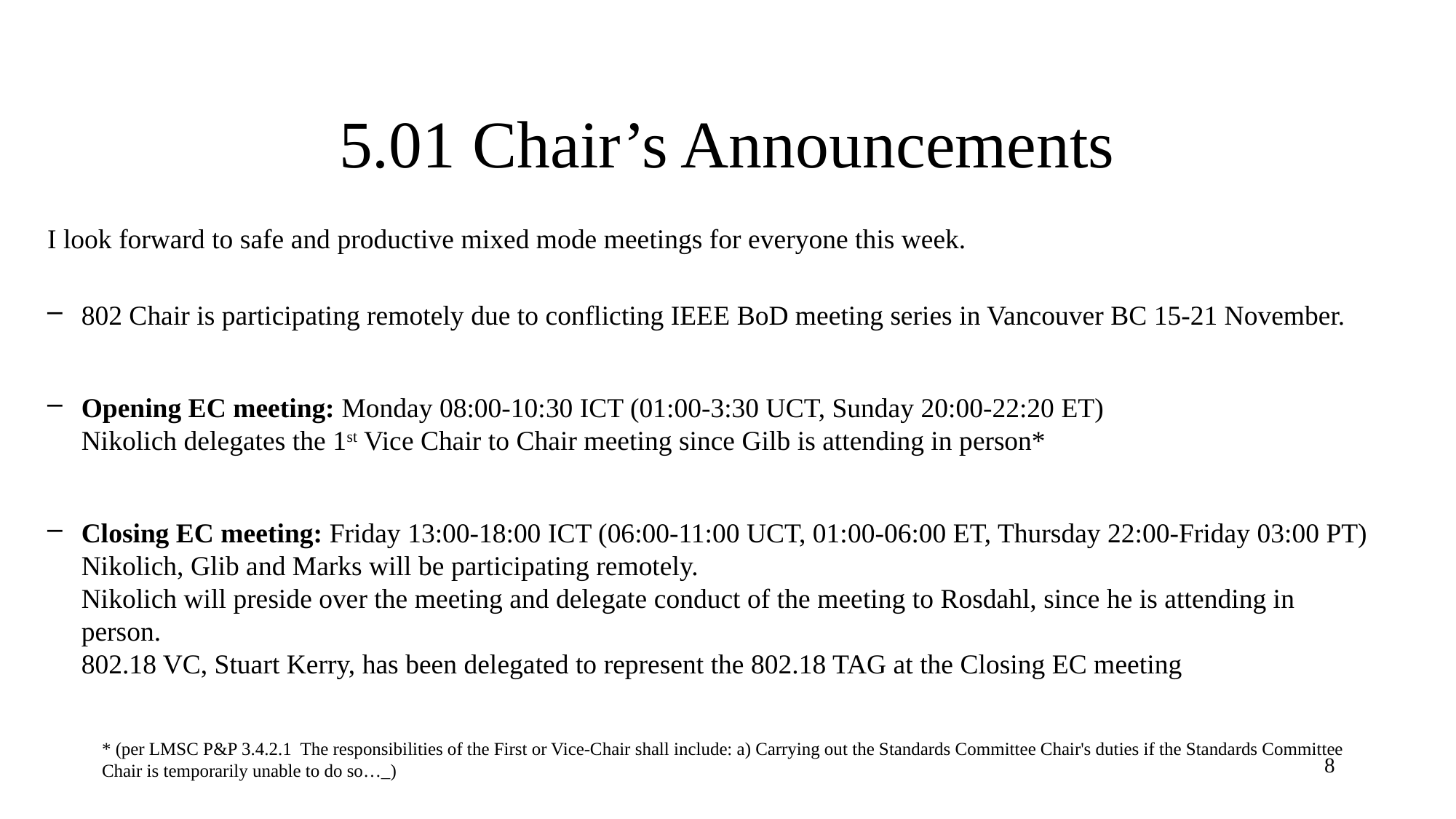

# 5.01 Chair’s Announcements
I look forward to safe and productive mixed mode meetings for everyone this week.

802 Chair is participating remotely due to conflicting IEEE BoD meeting series in Vancouver BC 15-21 November.

Opening EC meeting: Monday 08:00-10:30 ICT (01:00-3:30 UCT, Sunday 20:00-22:20 ET)
Nikolich delegates the 1st Vice Chair to Chair meeting since Gilb is attending in person*

Closing EC meeting: Friday 13:00-18:00 ICT (06:00-11:00 UCT, 01:00-06:00 ET, Thursday 22:00-Friday 03:00 PT)
Nikolich, Glib and Marks will be participating remotely.
Nikolich will preside over the meeting and delegate conduct of the meeting to Rosdahl, since he is attending in person.
802.18 VC, Stuart Kerry, has been delegated to represent the 802.18 TAG at the Closing EC meeting

* (per LMSC P&P 3.4.2.1  The responsibilities of the First or Vice-Chair shall include: a) Carrying out the Standards Committee Chair's duties if the Standards Committee Chair is temporarily unable to do so…_)

8